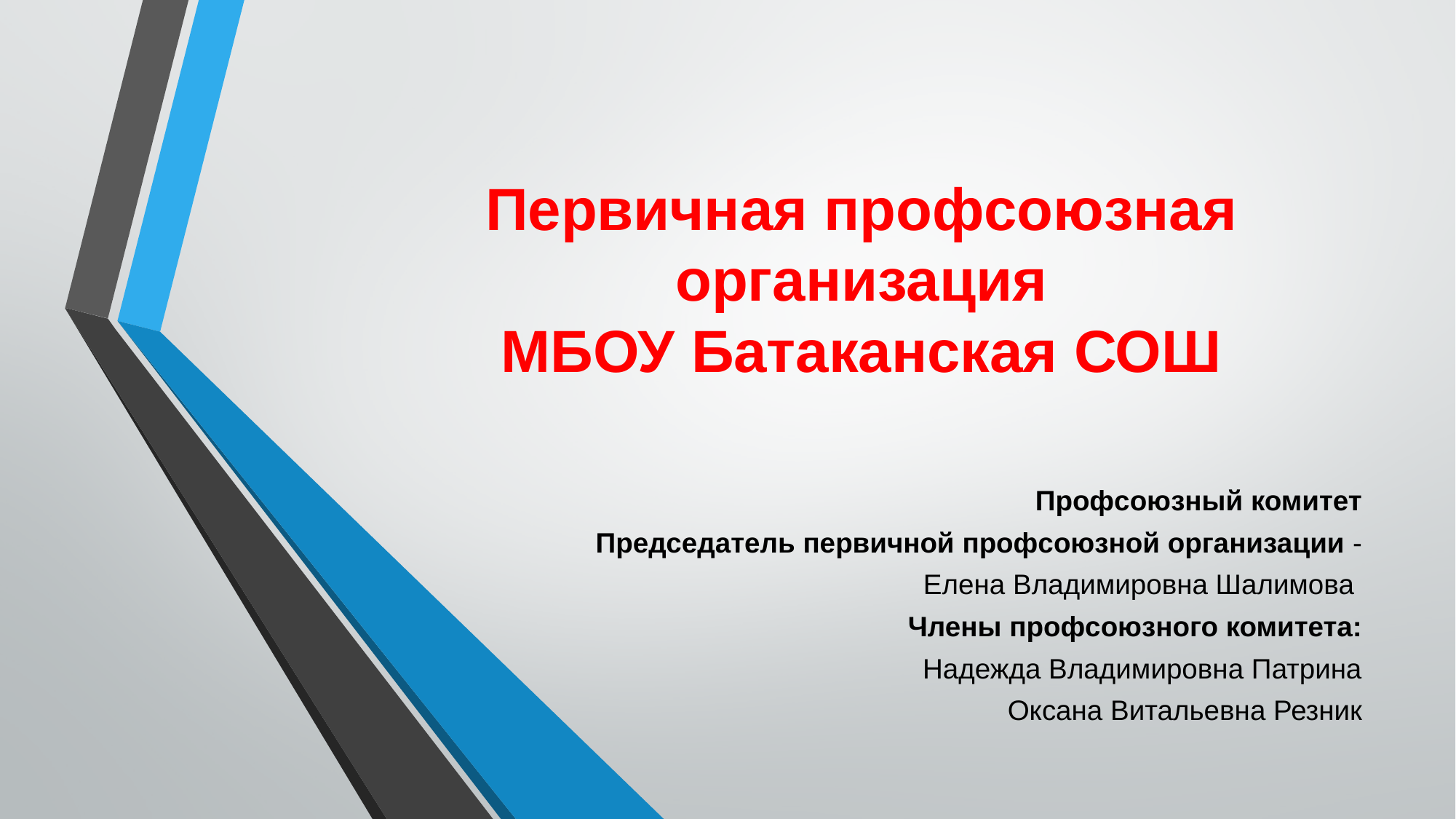

# Первичная профсоюзная организация МБОУ Батаканская СОШ
Профсоюзный комитет
Председатель первичной профсоюзной организации -
Елена Владимировна Шалимова
Члены профсоюзного комитета:
Надежда Владимировна Патрина
Оксана Витальевна Резник